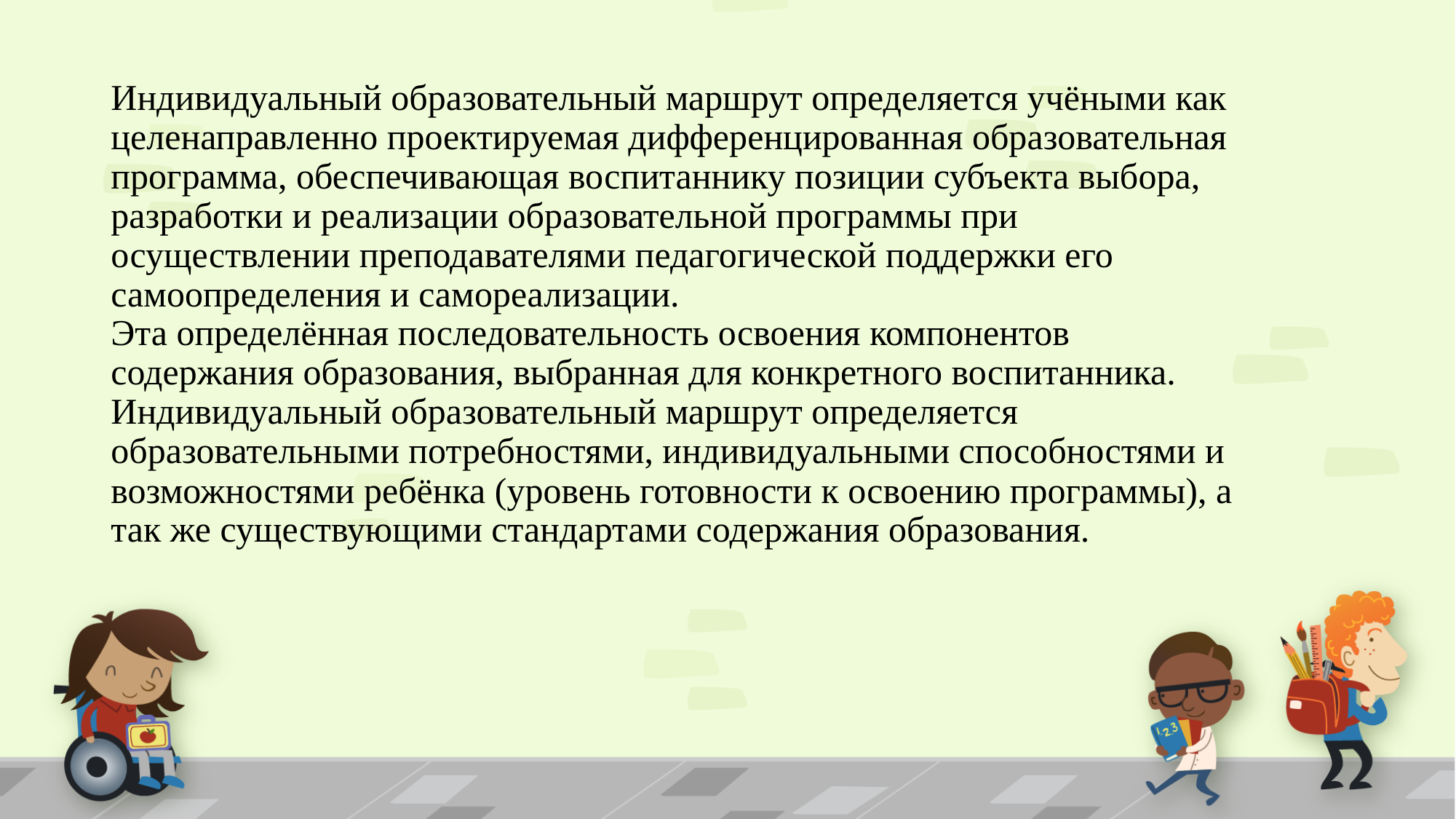

# Индивидуальный образовательный маршрут определяется учёными как целенаправленно проектируемая дифференцированная образовательная программа, обеспечивающая воспитаннику позиции субъекта выбора, разработки и реализации образовательной программы при осуществлении преподавателями педагогической поддержки его самоопределения и самореализации. Эта определённая последовательность освоения компонентов содержания образования, выбранная для конкретного воспитанника. Индивидуальный образовательный маршрут определяется образовательными потребностями, индивидуальными способностями и возможностями ребёнка (уровень готовности к освоению программы), а так же существующими стандартами содержания образования.